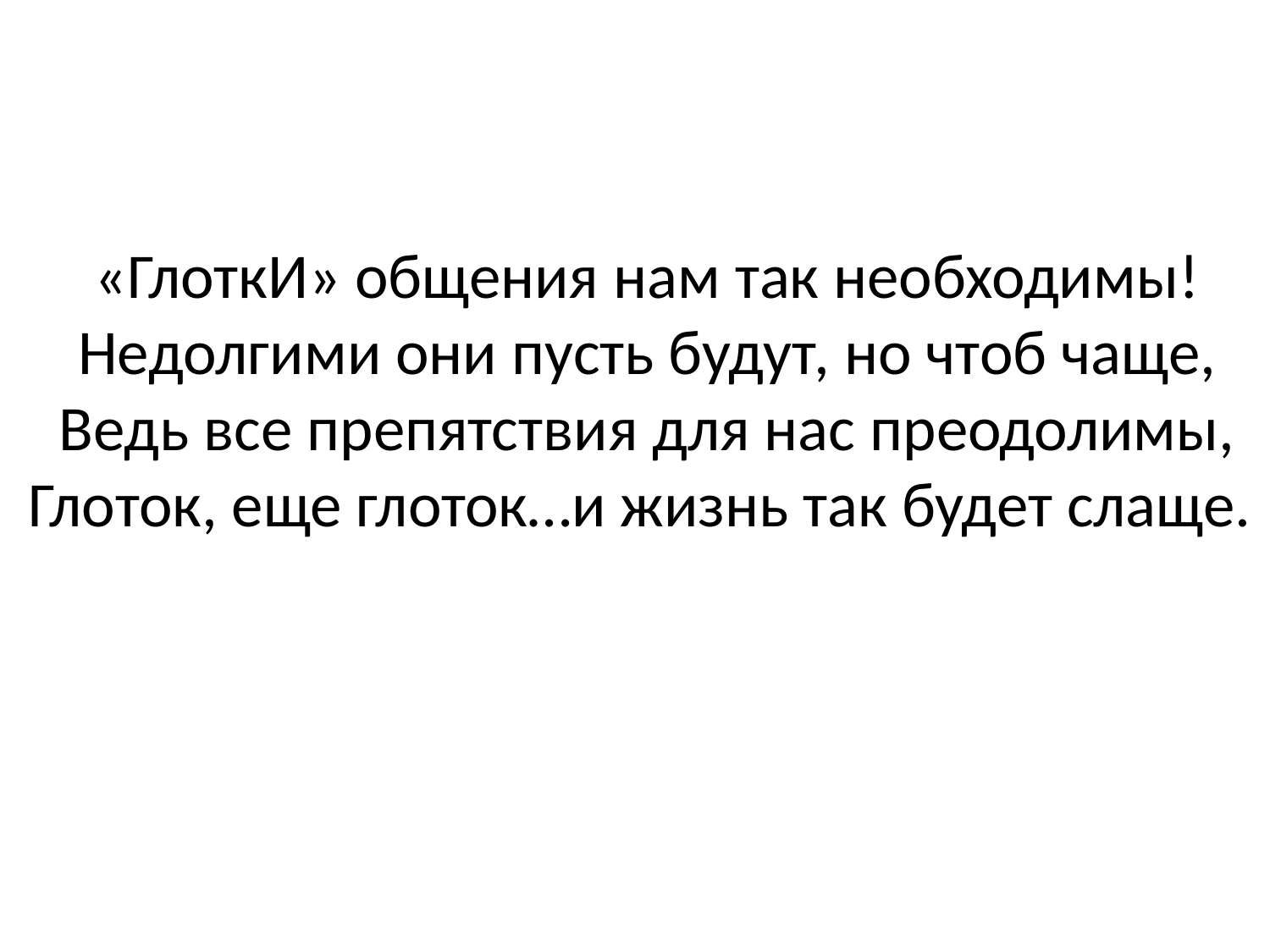

# «ГлоткИ» общения нам так необходимы! Недолгими они пусть будут, но чтоб чаще, Ведь все препятствия для нас преодолимы, Глоток, еще глоток…и жизнь так будет слаще.